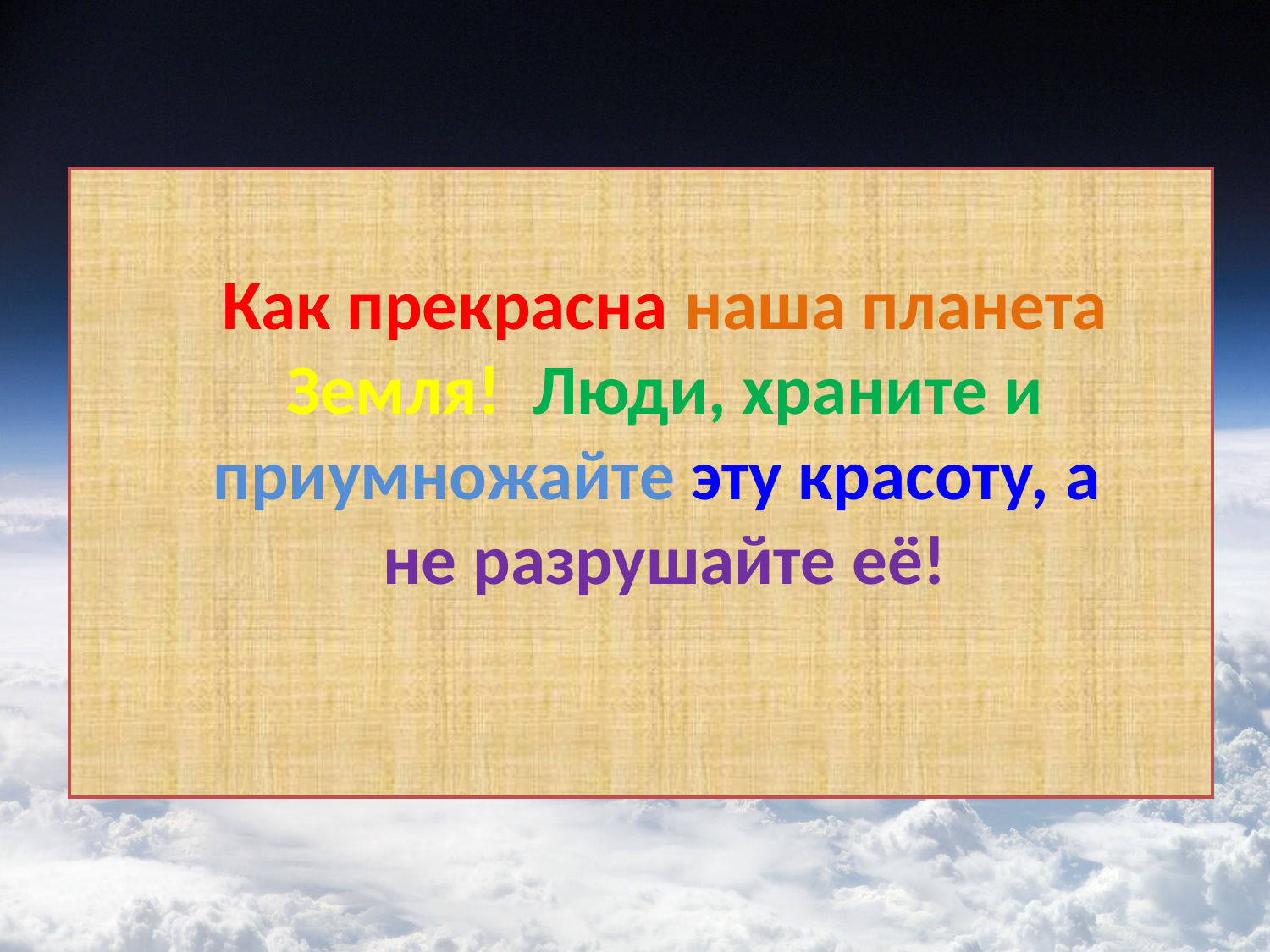

Как прекрасна наша планета Земля!  Люди, храните и приумножайте эту красоту, а 
не разрушайте её!